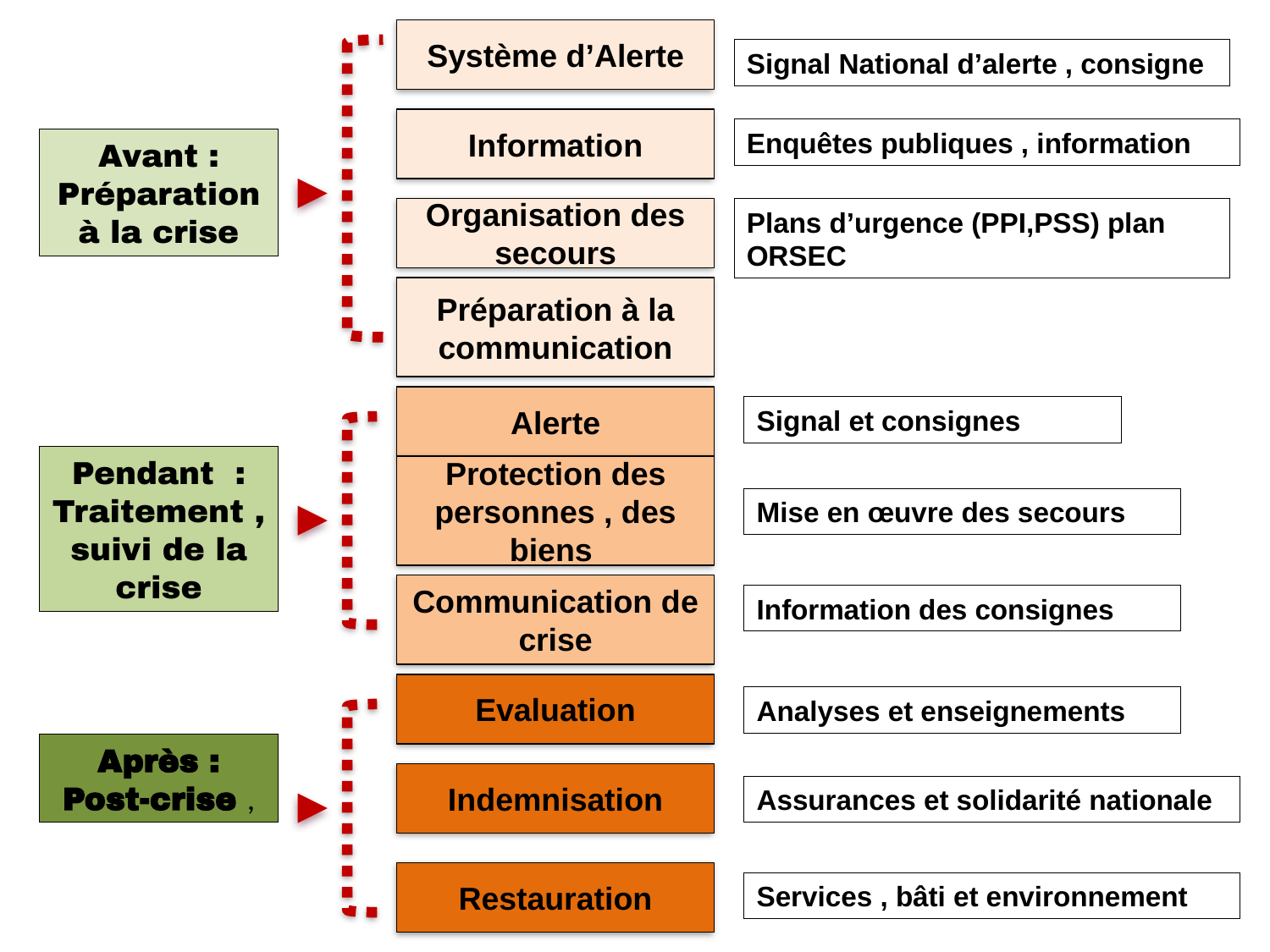

Système d’Alerte

Signal National d’alerte , consigne
Information
Enquêtes publiques , information
Avant :
Préparation à la crise

Organisation des secours
Plans d’urgence (PPI,PSS) plan ORSEC
Préparation à la communication
Alerte
Signal et consignes

Pendant  :
Traitement , suivi de la crise
Protection des personnes , des biens
Mise en œuvre des secours

Communication de crise
Information des consignes
Evaluation
Analyses et enseignements

Après :
Post-crise ,
Indemnisation
Assurances et solidarité nationale

Restauration
Services , bâti et environnement